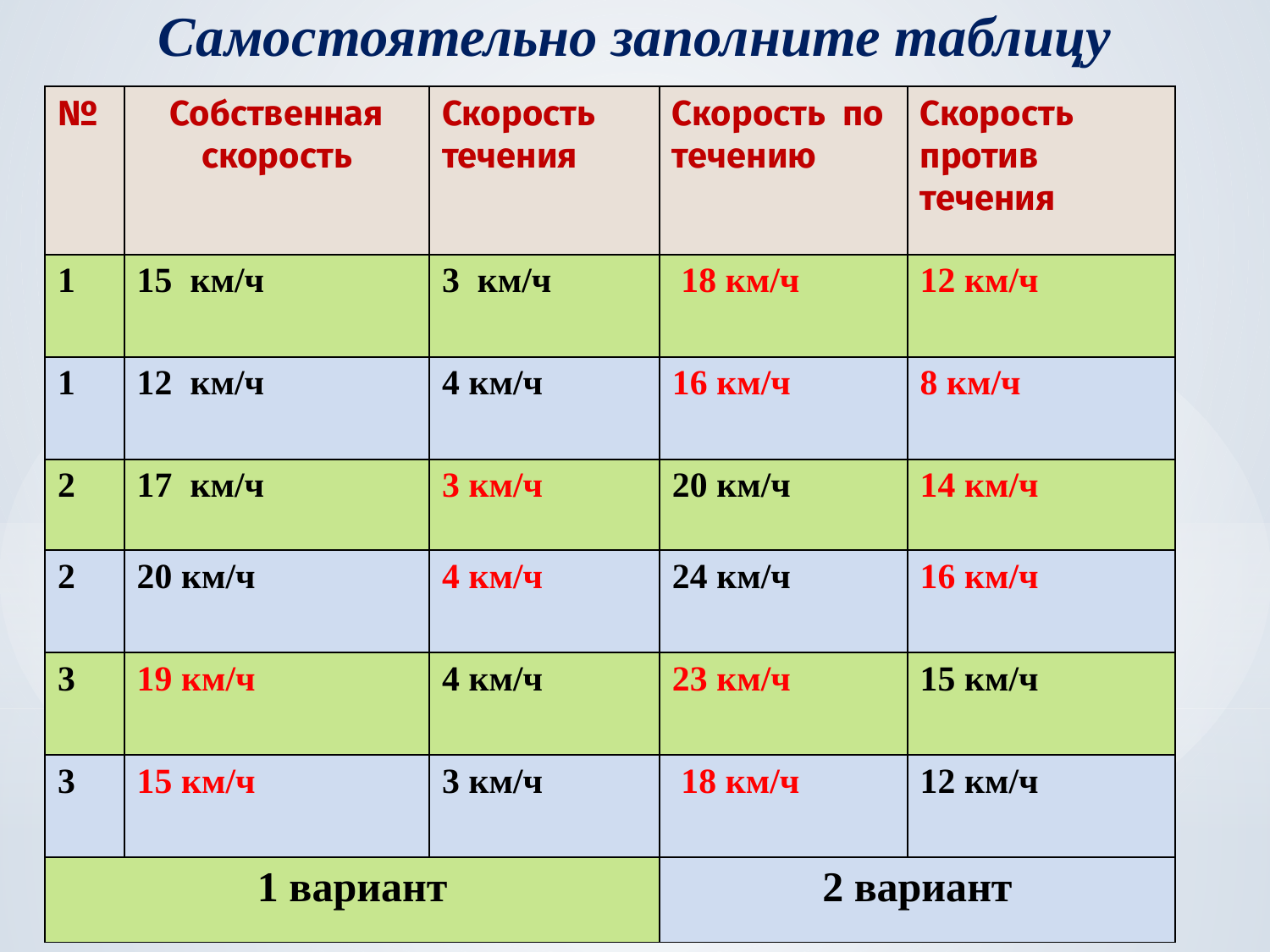

Самостоятельно заполните таблицу
| № | Собственная скорость | Скорость течения | Скорость по течению | Скорость против течения |
| --- | --- | --- | --- | --- |
| 1 | 15 км/ч | 3 км/ч | 18 км/ч | 12 км/ч |
| 1 | 12 км/ч | 4 км/ч | 16 км/ч | 8 км/ч |
| 2 | 17 км/ч | 3 км/ч | 20 км/ч | 14 км/ч |
| 2 | 20 км/ч | 4 км/ч | 24 км/ч | 16 км/ч |
| 3 | 19 км/ч | 4 км/ч | 23 км/ч | 15 км/ч |
| 3 | 15 км/ч | 3 км/ч | 18 км/ч | 12 км/ч |
| 1 вариант |  |  | 2 вариант |  |